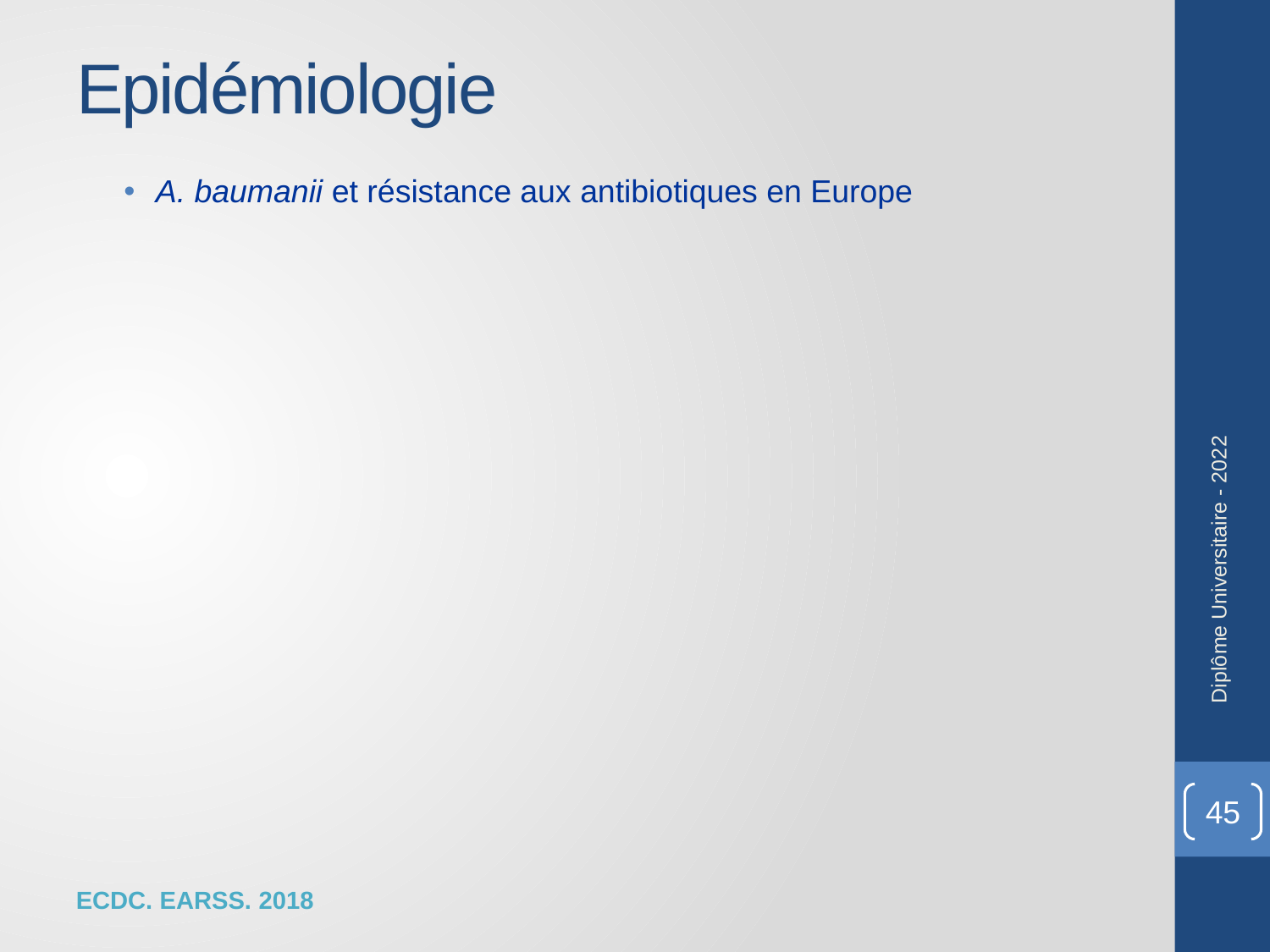

# Epidémiologie
A. baumanii et résistance aux antibiotiques en Europe
Diplôme Universitaire - 2022
45
ECDC. EARSS. 2018